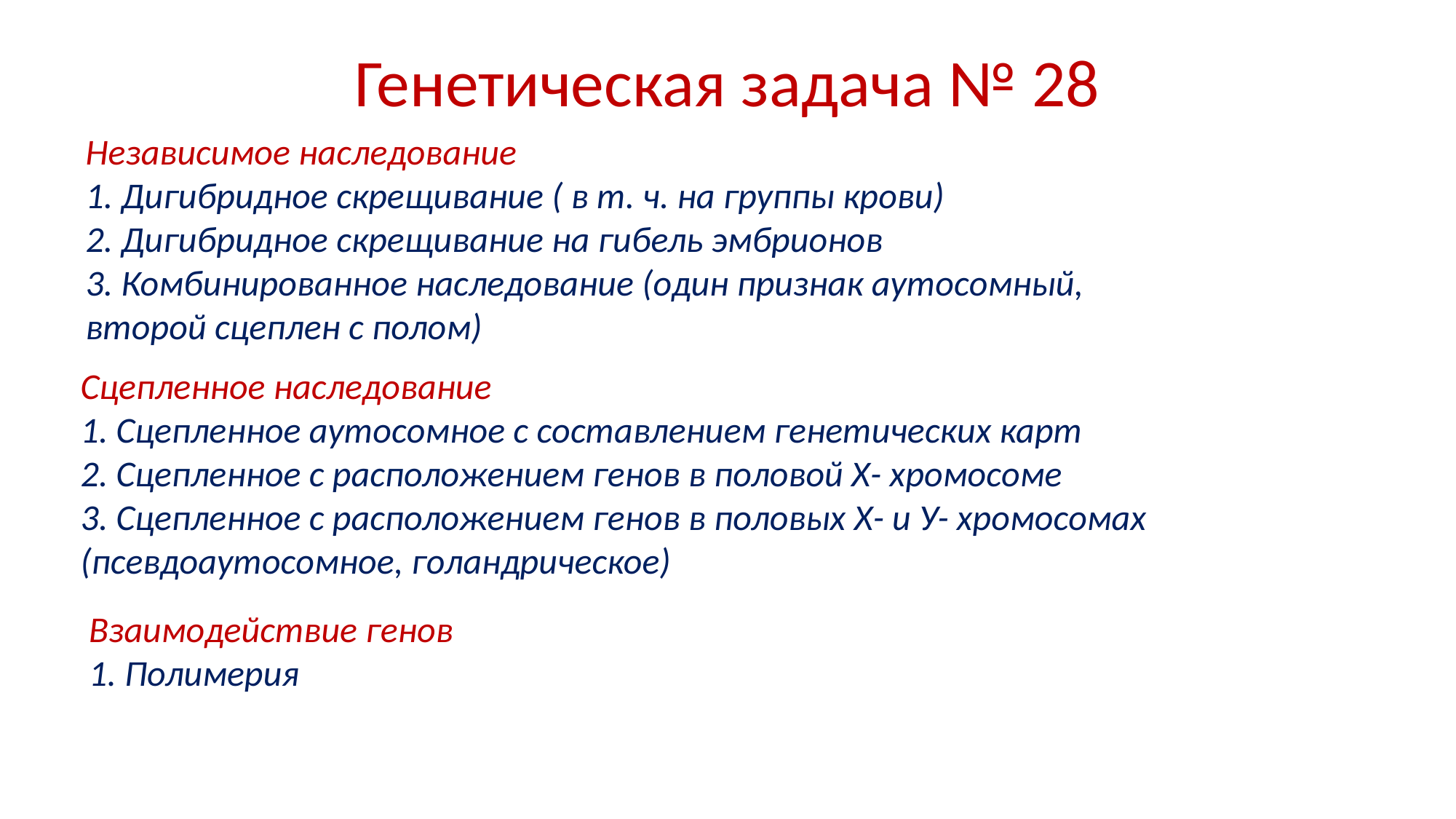

# Генетическая задача № 28
Независимое наследование
1. Дигибридное скрещивание ( в т. ч. на группы крови)
2. Дигибридное скрещивание на гибель эмбрионов
3. Комбинированное наследование (один признак аутосомный,
второй сцеплен с полом)
Сцепленное наследование
1. Сцепленное аутосомное с составлением генетических карт
2. Сцепленное с расположением генов в половой Х- хромосоме
3. Сцепленное с расположением генов в половых Х- и У- хромосомах (псевдоаутосомное, голандрическое)
Взаимодействие генов
1. Полимерия